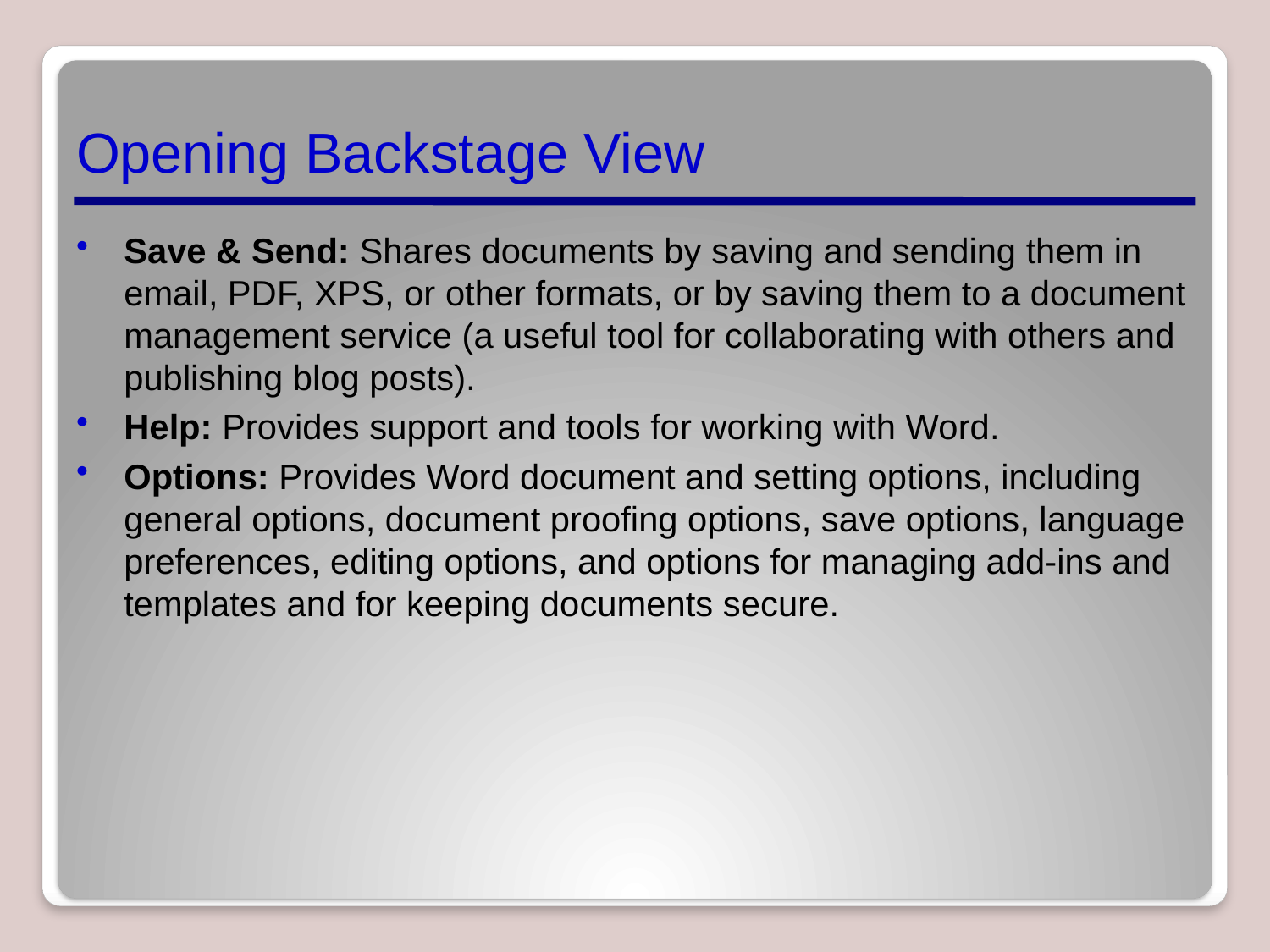

# Opening Backstage View
Save & Send: Shares documents by saving and sending them in email, PDF, XPS, or other formats, or by saving them to a document management service (a useful tool for collaborating with others and publishing blog posts).
Help: Provides support and tools for working with Word.
Options: Provides Word document and setting options, including general options, document proofing options, save options, language preferences, editing options, and options for managing add-ins and templates and for keeping documents secure.